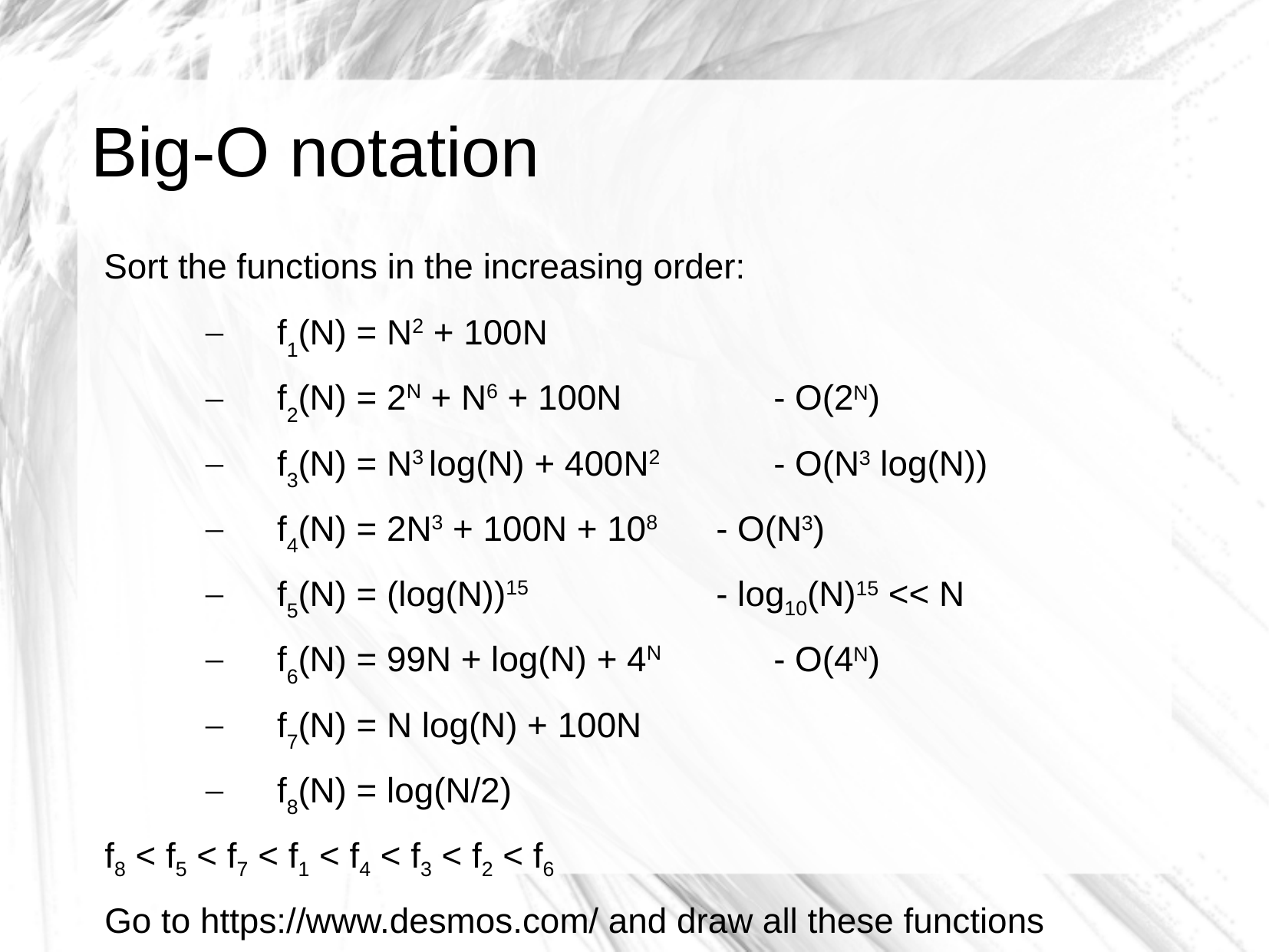

# Big-O notation
Sort the functions in the increasing order:
f1(N) = N2 + 100N
f2(N) = 2N + N6 + 100N		 	- O(2N)
f3(N) = N3 log(N) + 400N2	 	- O(N3 log(N))
f4(N) = 2N3 + 100N + 108		- O(N3)
f5(N) = (log(N))15				- log10(N)15 << N
f6(N) = 99N + log(N) + 4N		- O(4N)
f7(N) = N log(N) + 100N
f8(N) = log(N/2)
f8 < f5 < f7 < f1 < f4 < f3 < f2 < f6
Go to https://www.desmos.com/ and draw all these functions